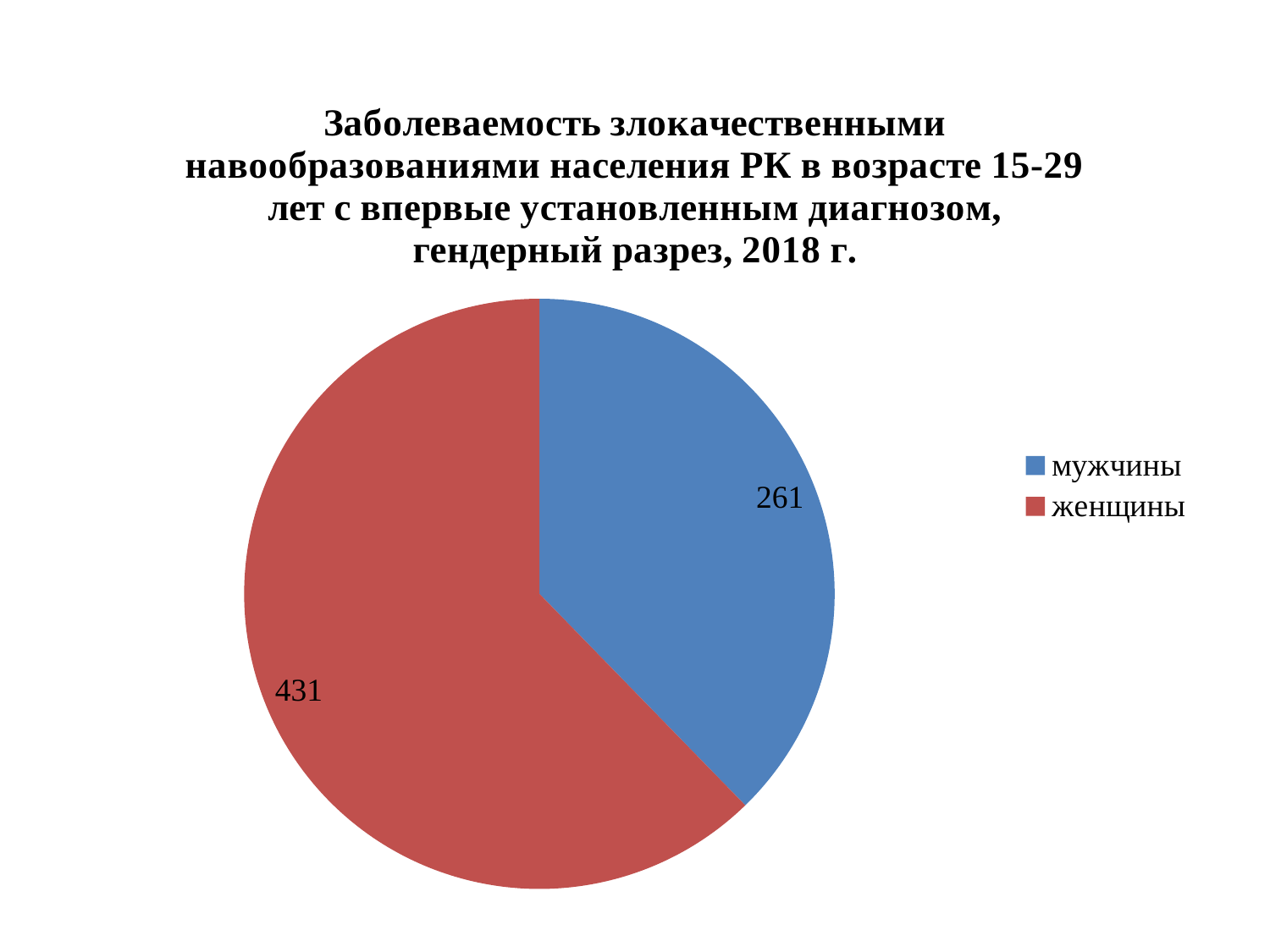

### Chart: Заболеваемость злокачественными навообразованиями населения РК в возрасте 15-29 лет с впервые установленным диагнозом, гендерный разрез, 2018 г.

| Category | Заболеваемость злокачественными навообразованиями населения РК в возрасте 15-29 лет с впервые установленным диагнозом, гендерный разрез, 2017 г. |
|---|---|
| мужчины | 261.0 |
| женщины | 431.0 |